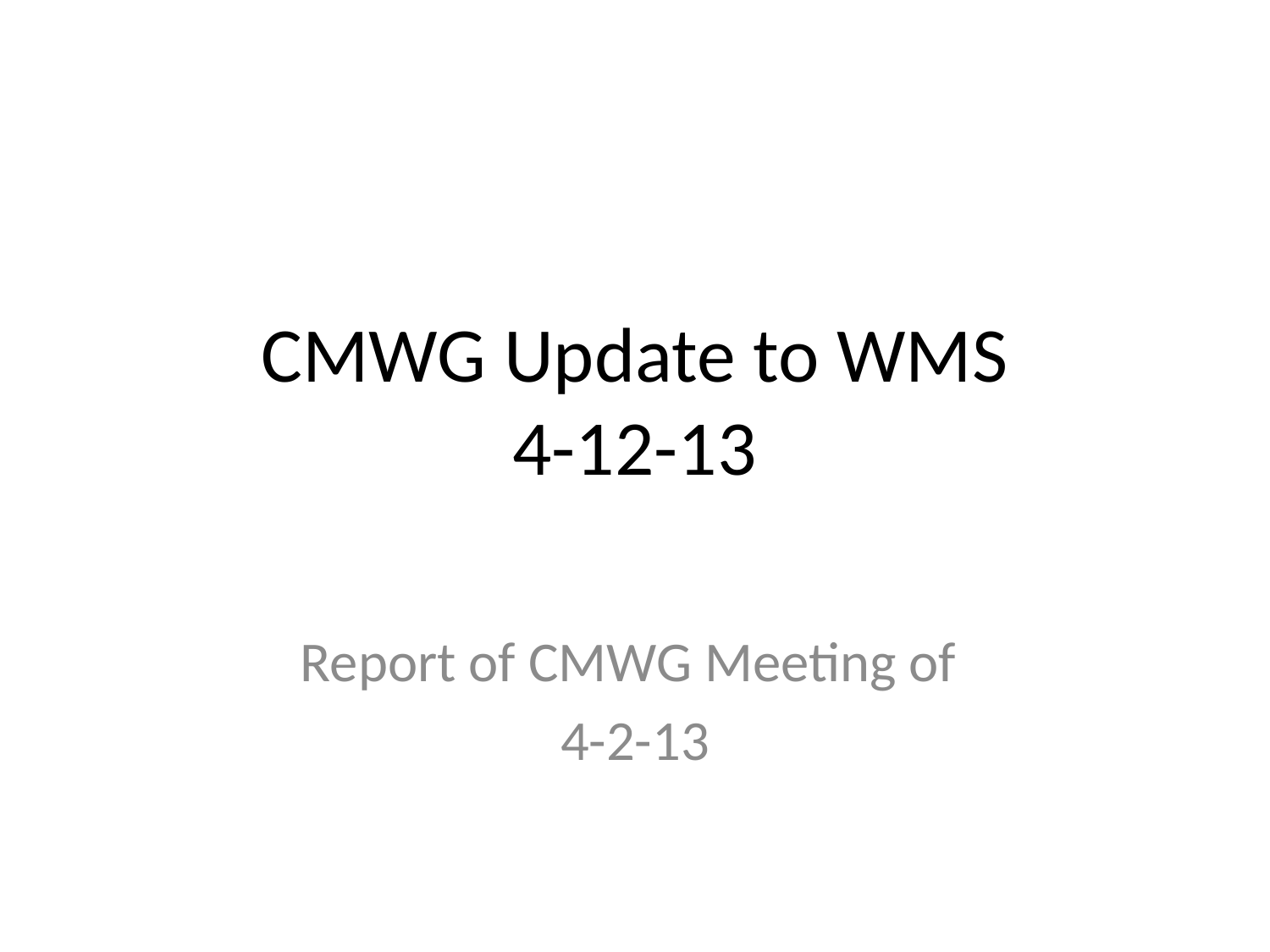

# CMWG Update to WMS 4-12-13

Report of CMWG Meeting of
4-2-13